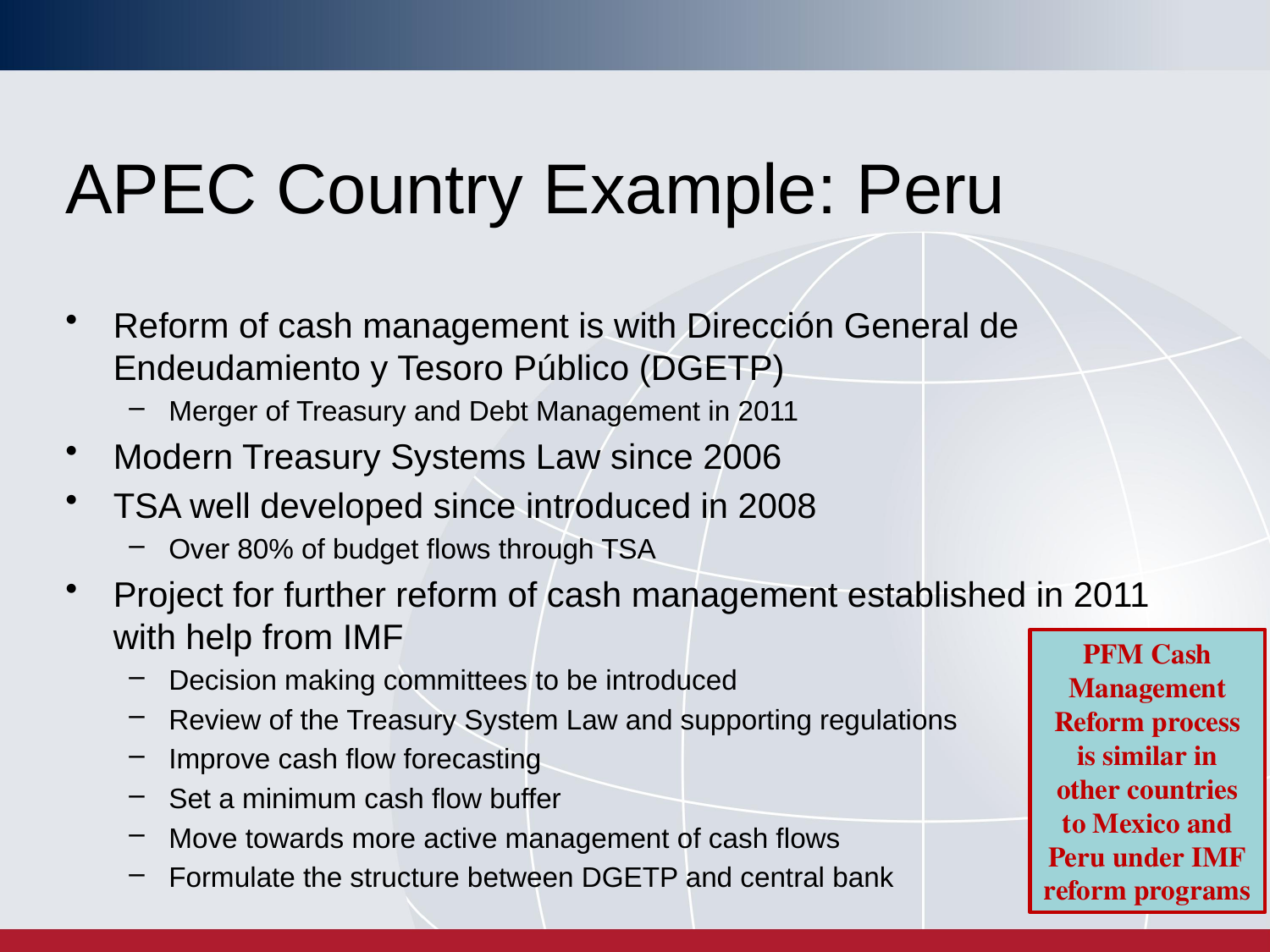

# APEC Country Example: Peru
Reform of cash management is with Dirección General de Endeudamiento y Tesoro Público (DGETP)
Merger of Treasury and Debt Management in 2011
Modern Treasury Systems Law since 2006
TSA well developed since introduced in 2008
Over 80% of budget flows through TSA
Project for further reform of cash management established in 2011 with help from IMF
Decision making committees to be introduced
Review of the Treasury System Law and supporting regulations
Improve cash flow forecasting
Set a minimum cash flow buffer
Move towards more active management of cash flows
Formulate the structure between DGETP and central bank
PFM Cash Management Reform process is similar in other countries to Mexico and Peru under IMF reform programs